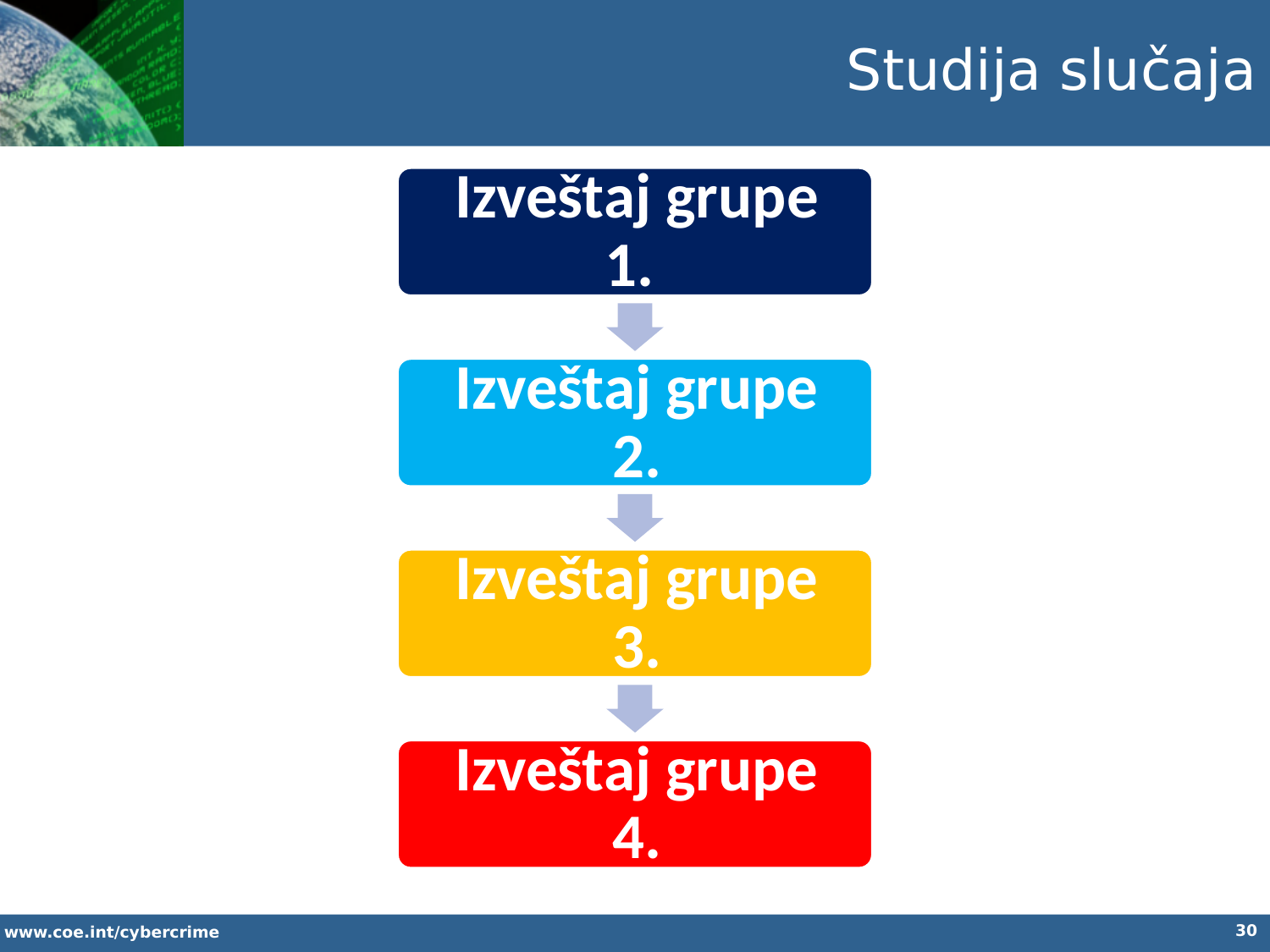

Studija slučaja
Izveštaj grupe 1.

Izveštaj grupe 2.

Izveštaj grupe 3.

Izveštaj grupe 4.
#
30